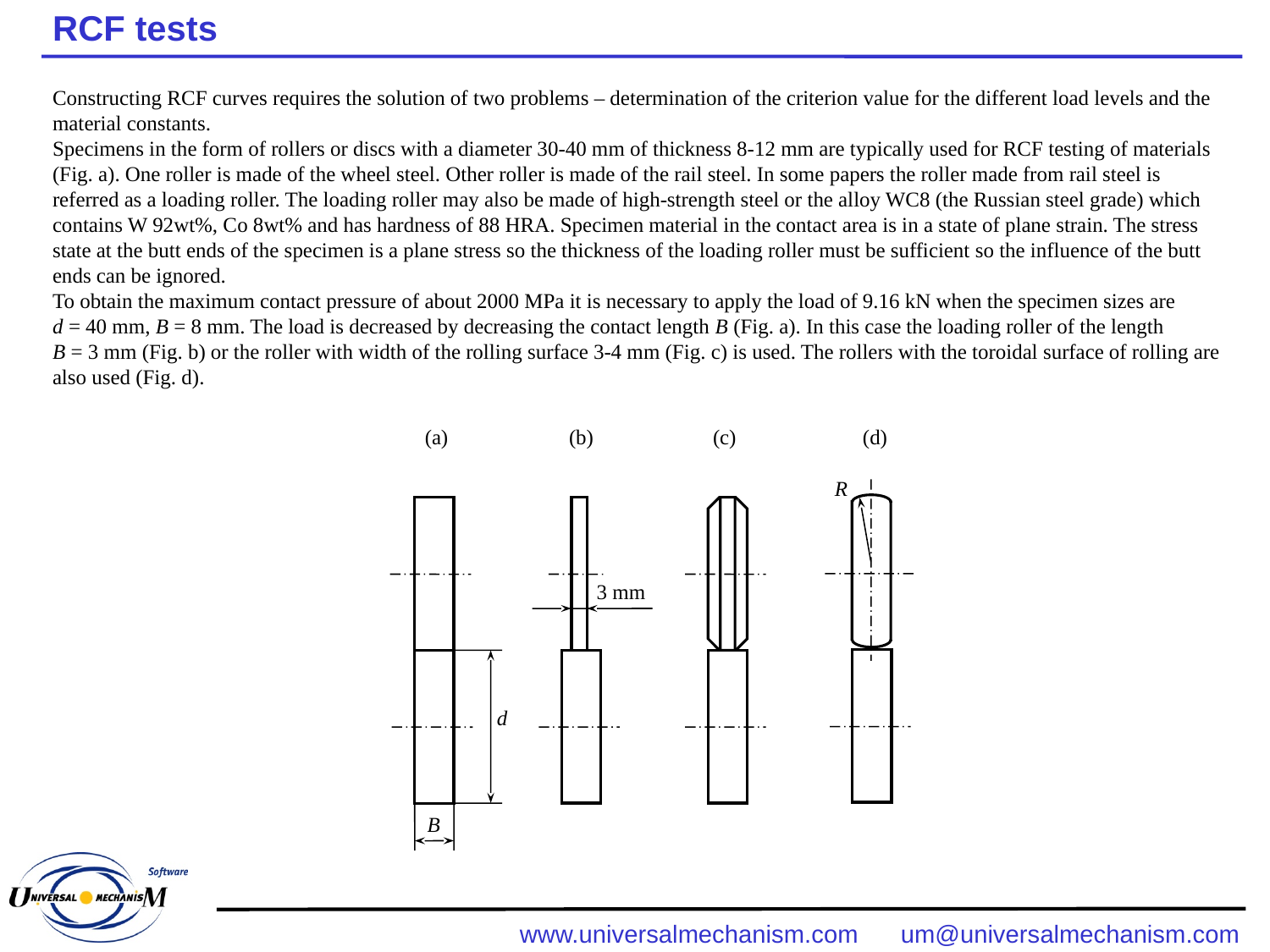

RCF tests
Constructing RCF curves requires the solution of two problems – determination of the criterion value for the different load levels and the material constants.
Specimens in the form of rollers or discs with a diameter 30-40 mm of thickness 8-12 mm are typically used for RCF testing of materials (Fig. a). One roller is made of the wheel steel. Other roller is made of the rail steel. In some papers the roller made from rail steel is referred as a loading roller. The loading roller may also be made of high-strength steel or the alloy WC8 (the Russian steel grade) which contains W 92wt%, Co 8wt% and has hardness of 88 HRA. Specimen material in the contact area is in a state of plane strain. The stress state at the butt ends of the specimen is a plane stress so the thickness of the loading roller must be sufficient so the influence of the butt ends can be ignored.
To obtain the maximum contact pressure of about 2000 MPa it is necessary to apply the load of 9.16 kN when the specimen sizes are
d = 40 mm, B = 8 mm. The load is decreased by decreasing the contact length B (Fig. a). In this case the loading roller of the length
B = 3 mm (Fig. b) or the roller with width of the rolling surface 3-4 mm (Fig. c) is used. The rollers with the toroidal surface of rolling are also used (Fig. d).
(a)
(b)
(c)
(d)
R

d
B

3 mm